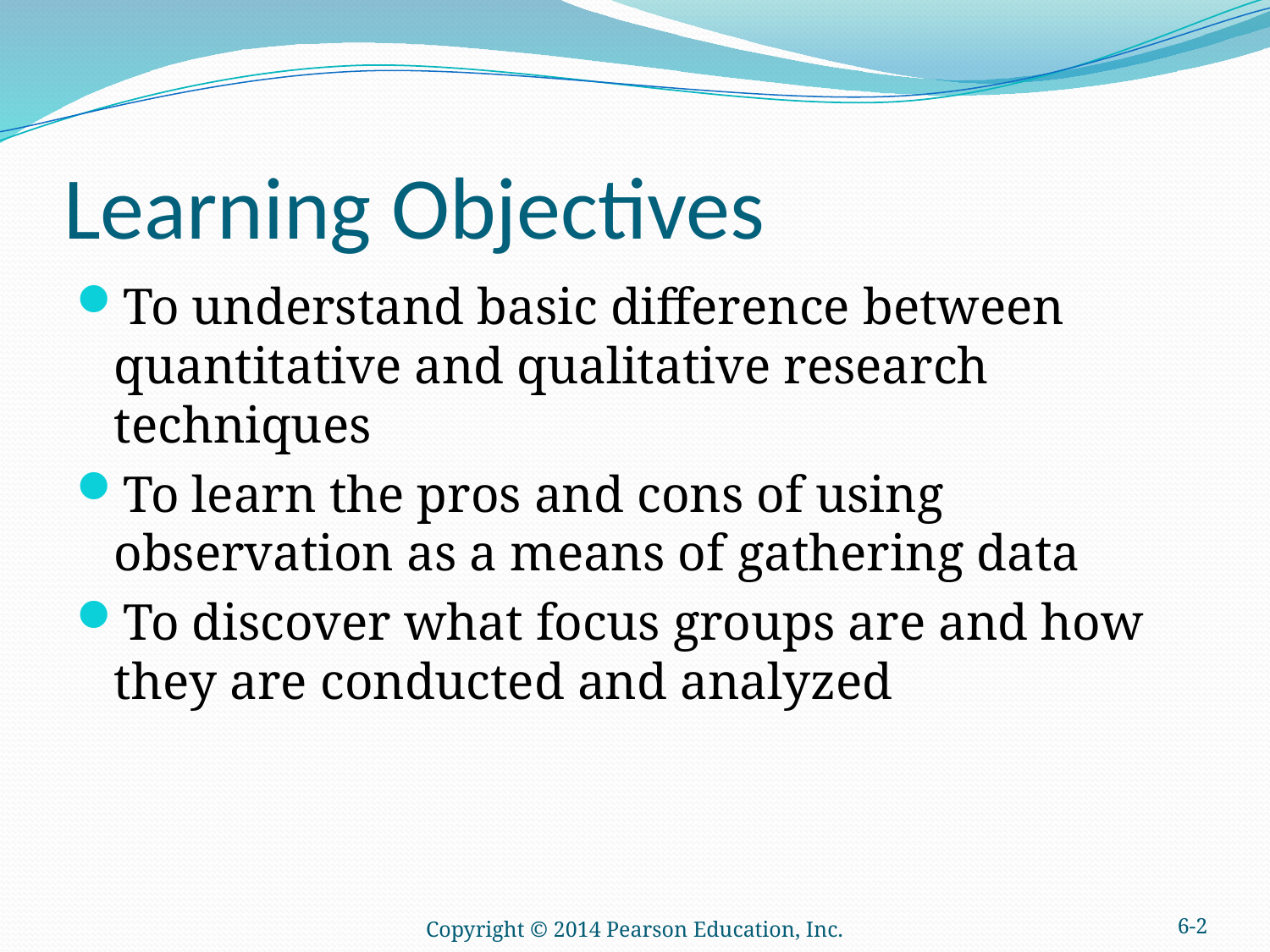

# Learning Objectives
To understand basic difference between quantitative and qualitative research techniques
To learn the pros and cons of using observation as a means of gathering data
To discover what focus groups are and how they are conducted and analyzed